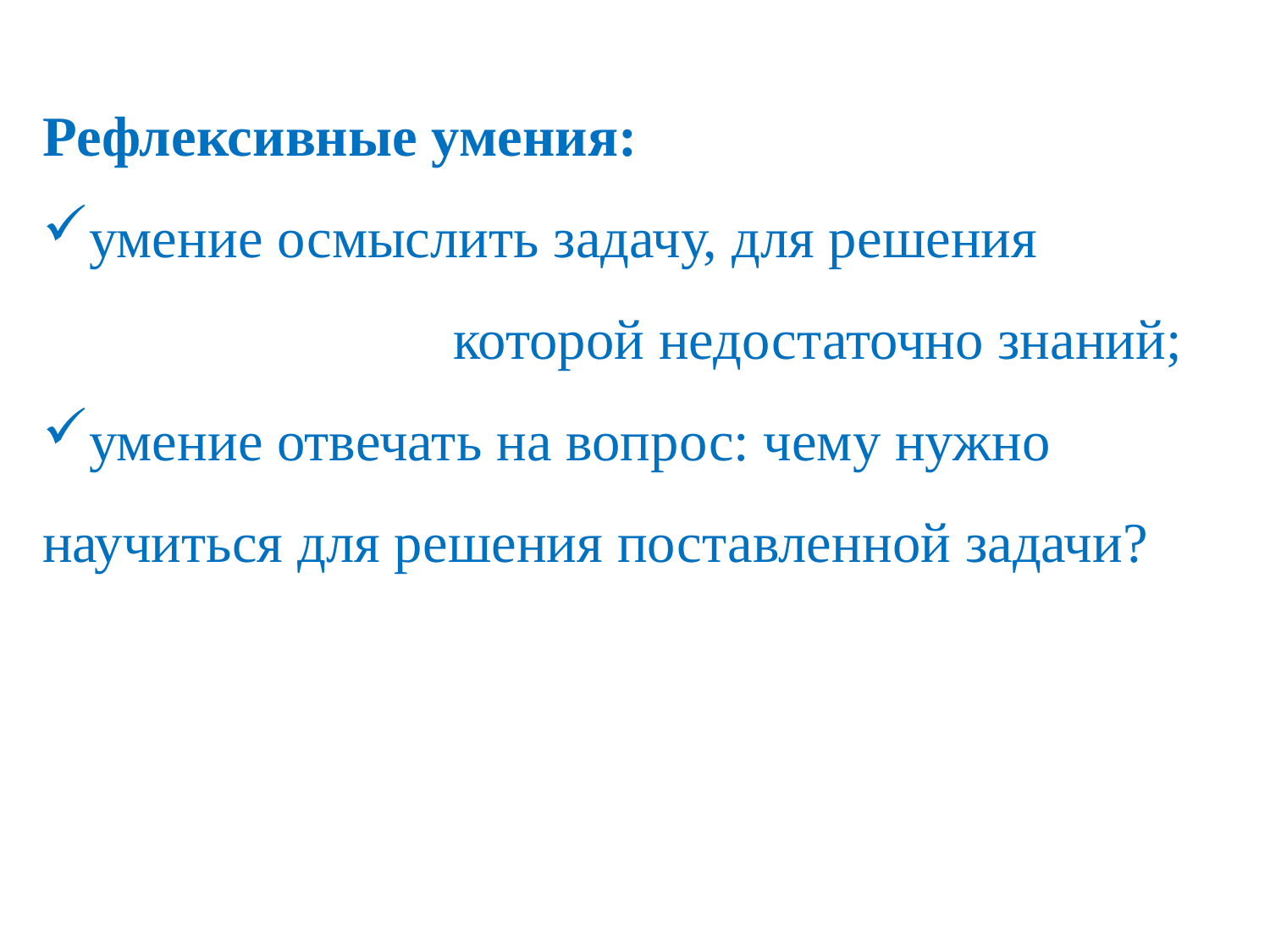

Рефлексивные умения:
умение осмыслить задачу, для решения
                             которой недостаточно знаний;
умение отвечать на вопрос: чему нужно научиться для решения поставленной задачи?